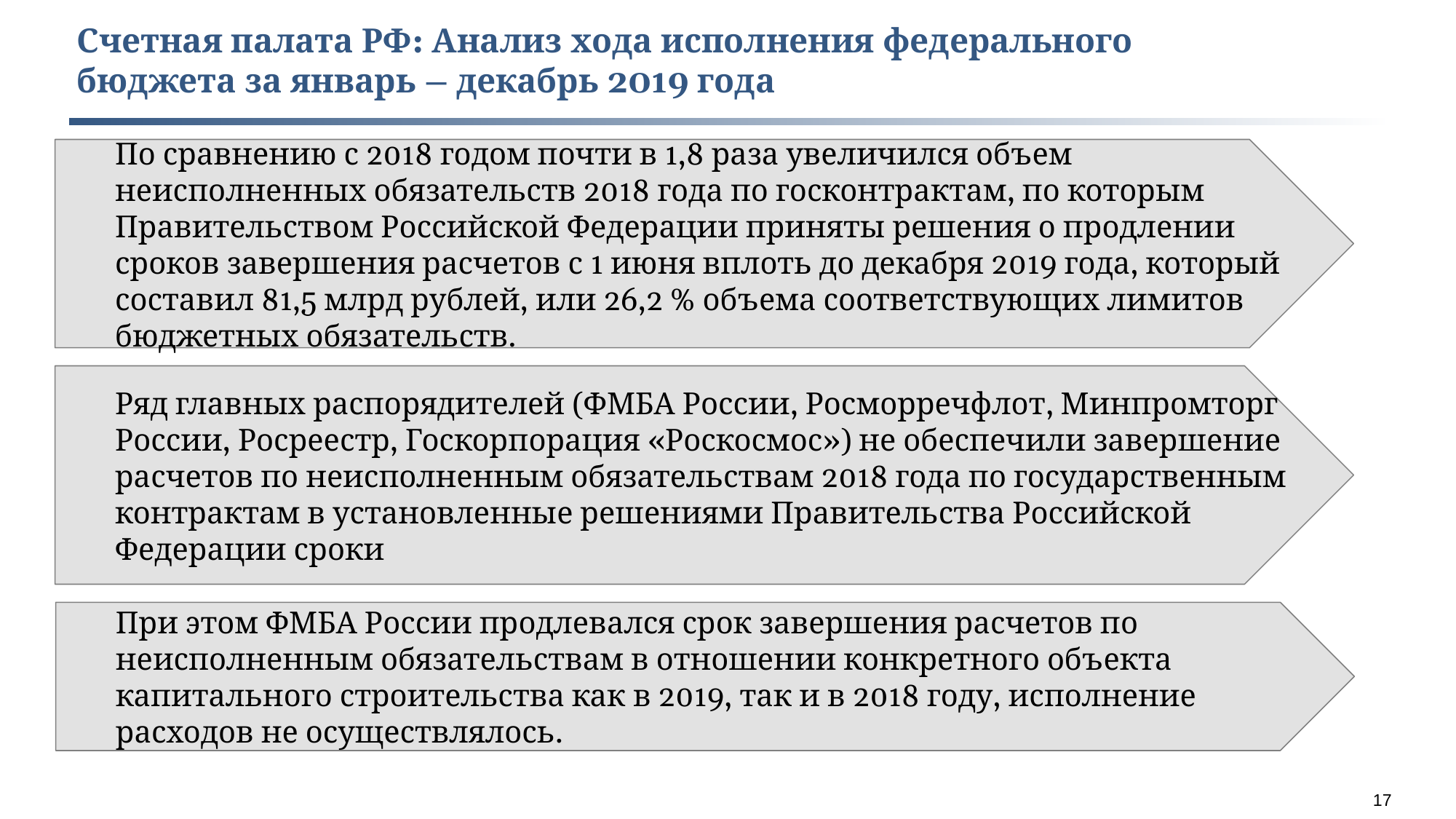

Счетная палата РФ: Анализ хода исполнения федерального бюджета за январь – декабрь 2019 года
По сравнению с 2018 годом почти в 1,8 раза увеличился объем неисполненных обязательств 2018 года по госконтрактам, по которым Правительством Российской Федерации приняты решения о продлении сроков завершения расчетов с 1 июня вплоть до декабря 2019 года, который составил 81,5 млрд рублей, или 26,2 % объема соответствующих лимитов бюджетных обязательств.
Ряд главных распорядителей (ФМБА России, Росморречфлот, Минпромторг России, Росреестр, Госкорпорация «Роскосмос») не обеспечили завершение расчетов по неисполненным обязательствам 2018 года по государственным контрактам в установленные решениями Правительства Российской Федерации сроки
При этом ФМБА России продлевался срок завершения расчетов по неисполненным обязательствам в отношении конкретного объекта капитального строительства как в 2019, так и в 2018 году, исполнение расходов не осуществлялось.